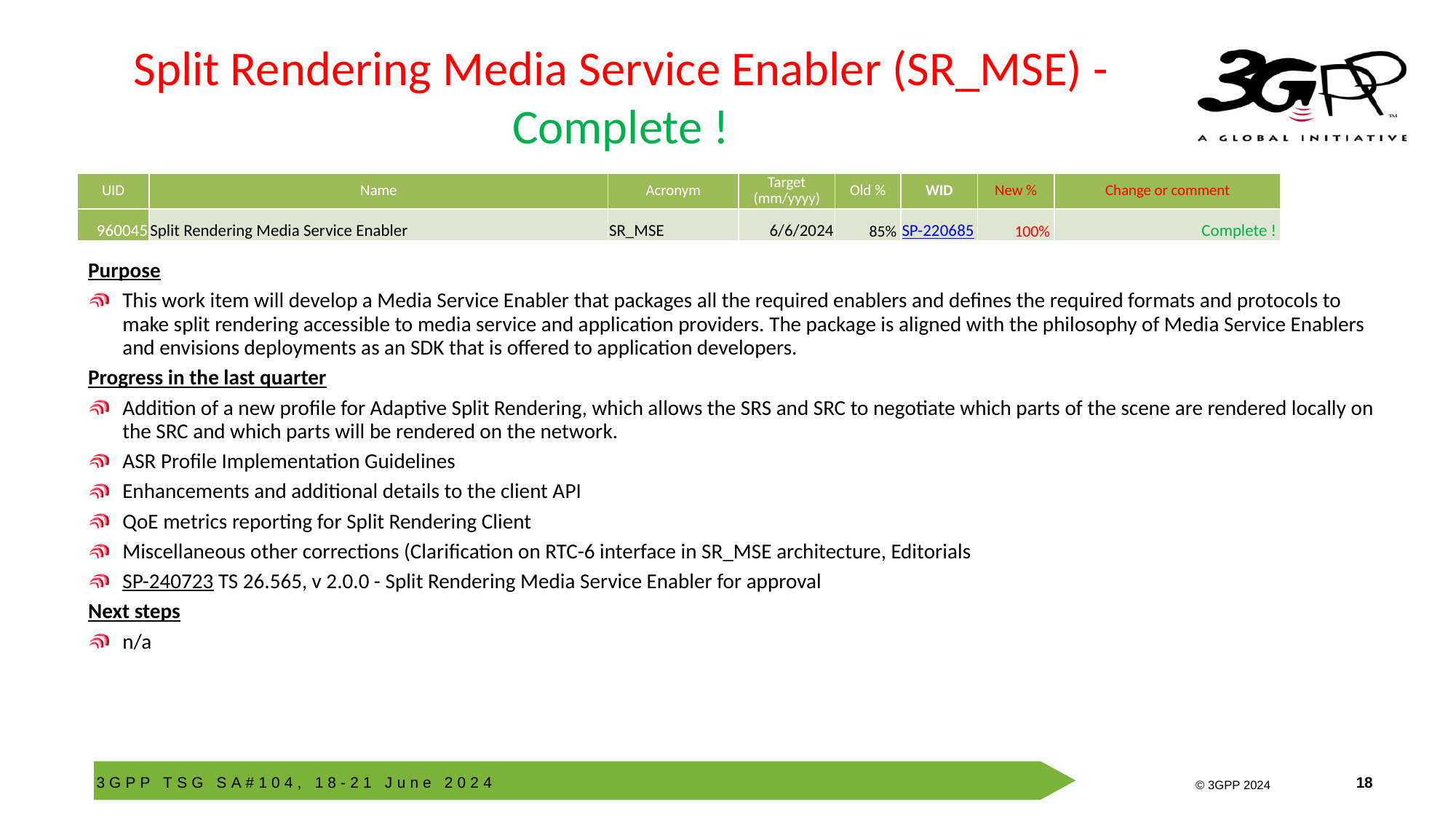

# Split Rendering Media Service Enabler (SR_MSE) - Complete !
| UID | Name | Acronym | Target (mm/yyyy) | Old % | WID | New % | Change or comment |
| --- | --- | --- | --- | --- | --- | --- | --- |
| 960045 | Split Rendering Media Service Enabler | SR\_MSE | 6/6/2024 | 85% | SP-220685 | 100% | Complete ! |
Purpose
This work item will develop a Media Service Enabler that packages all the required enablers and defines the required formats and protocols to make split rendering accessible to media service and application providers. The package is aligned with the philosophy of Media Service Enablers and envisions deployments as an SDK that is offered to application developers.
Progress in the last quarter
Addition of a new profile for Adaptive Split Rendering, which allows the SRS and SRC to negotiate which parts of the scene are rendered locally on the SRC and which parts will be rendered on the network.
ASR Profile Implementation Guidelines
Enhancements and additional details to the client API
QoE metrics reporting for Split Rendering Client
Miscellaneous other corrections (Clarification on RTC-6 interface in SR_MSE architecture, Editorials
SP-240723 TS 26.565, v 2.0.0 - Split Rendering Media Service Enabler for approval
Next steps
n/a